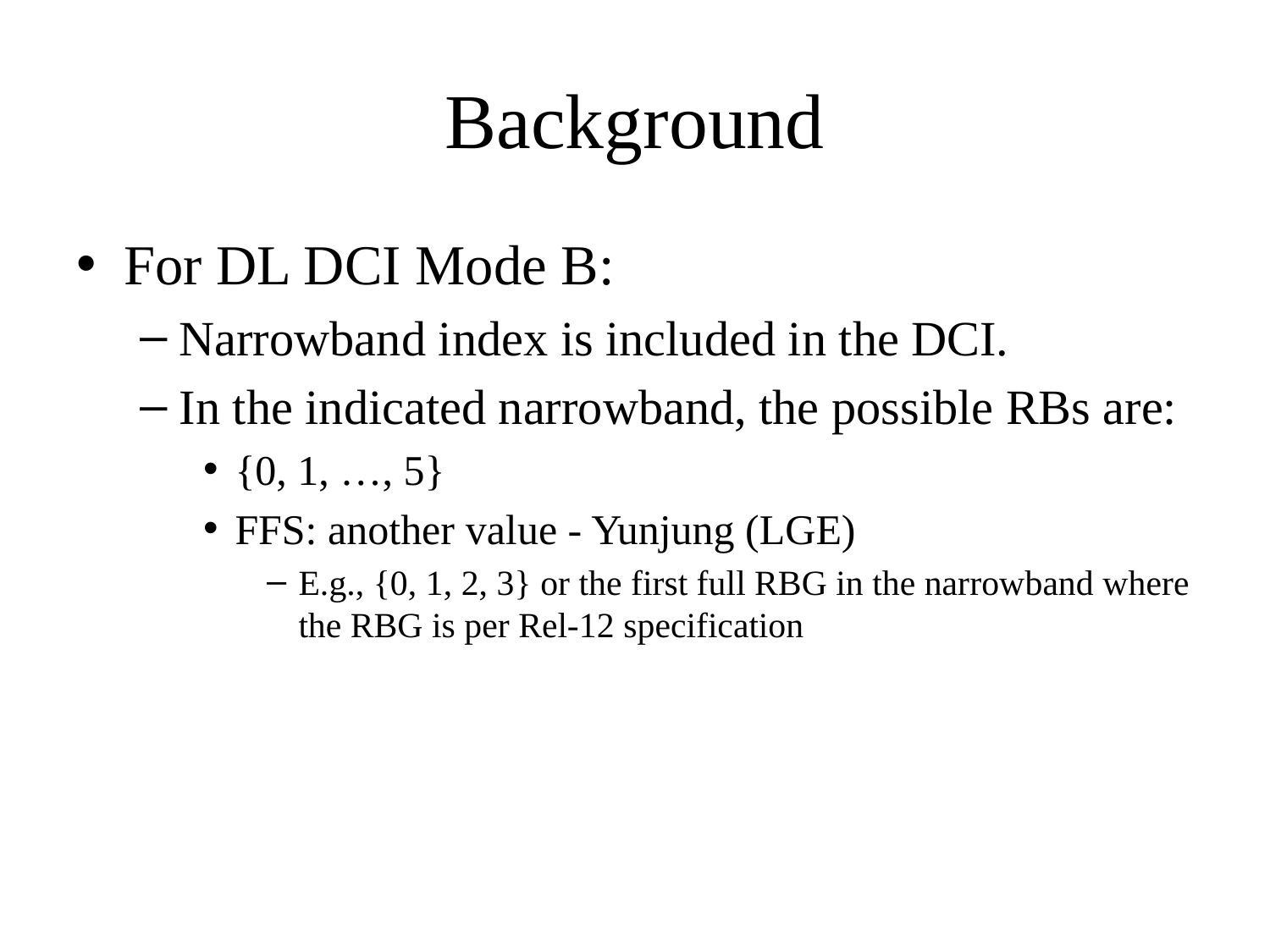

# Background
For DL DCI Mode B:
Narrowband index is included in the DCI.
In the indicated narrowband, the possible RBs are:
{0, 1, …, 5}
FFS: another value - Yunjung (LGE)
E.g., {0, 1, 2, 3} or the first full RBG in the narrowband where the RBG is per Rel-12 specification